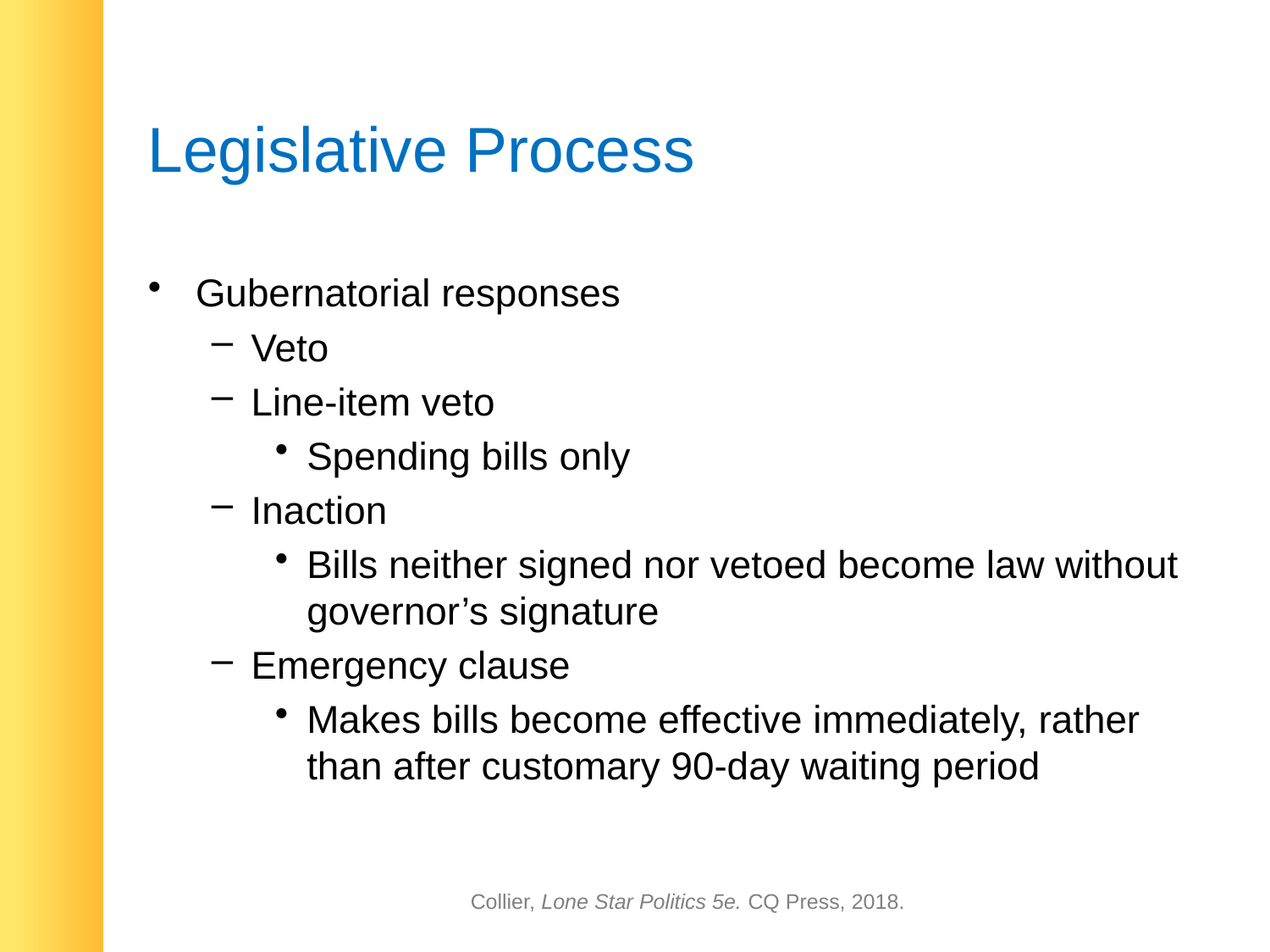

# Legislative Process
Gubernatorial responses
Veto
Line-item veto
Spending bills only
Inaction
Bills neither signed nor vetoed become law without governor’s signature
Emergency clause
Makes bills become effective immediately, rather than after customary 90-day waiting period
Collier, Lone Star Politics 5e. CQ Press, 2018.